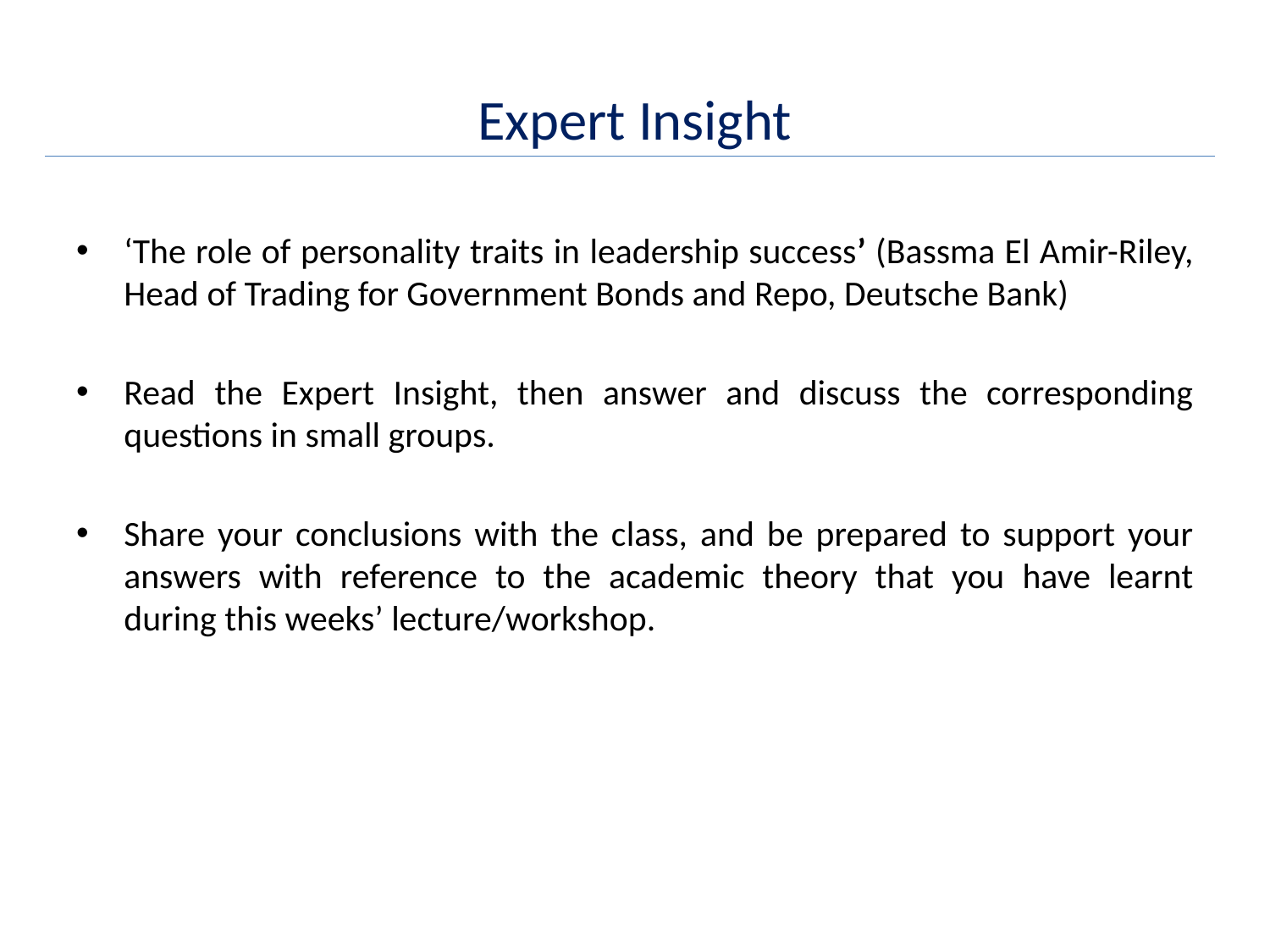

# Expert Insight
‘The role of personality traits in leadership success’ (Bassma El Amir-Riley, Head of Trading for Government Bonds and Repo, Deutsche Bank)

Read the Expert Insight, then answer and discuss the corresponding questions in small groups.

Share your conclusions with the class, and be prepared to support your answers with reference to the academic theory that you have learnt during this weeks’ lecture/workshop.